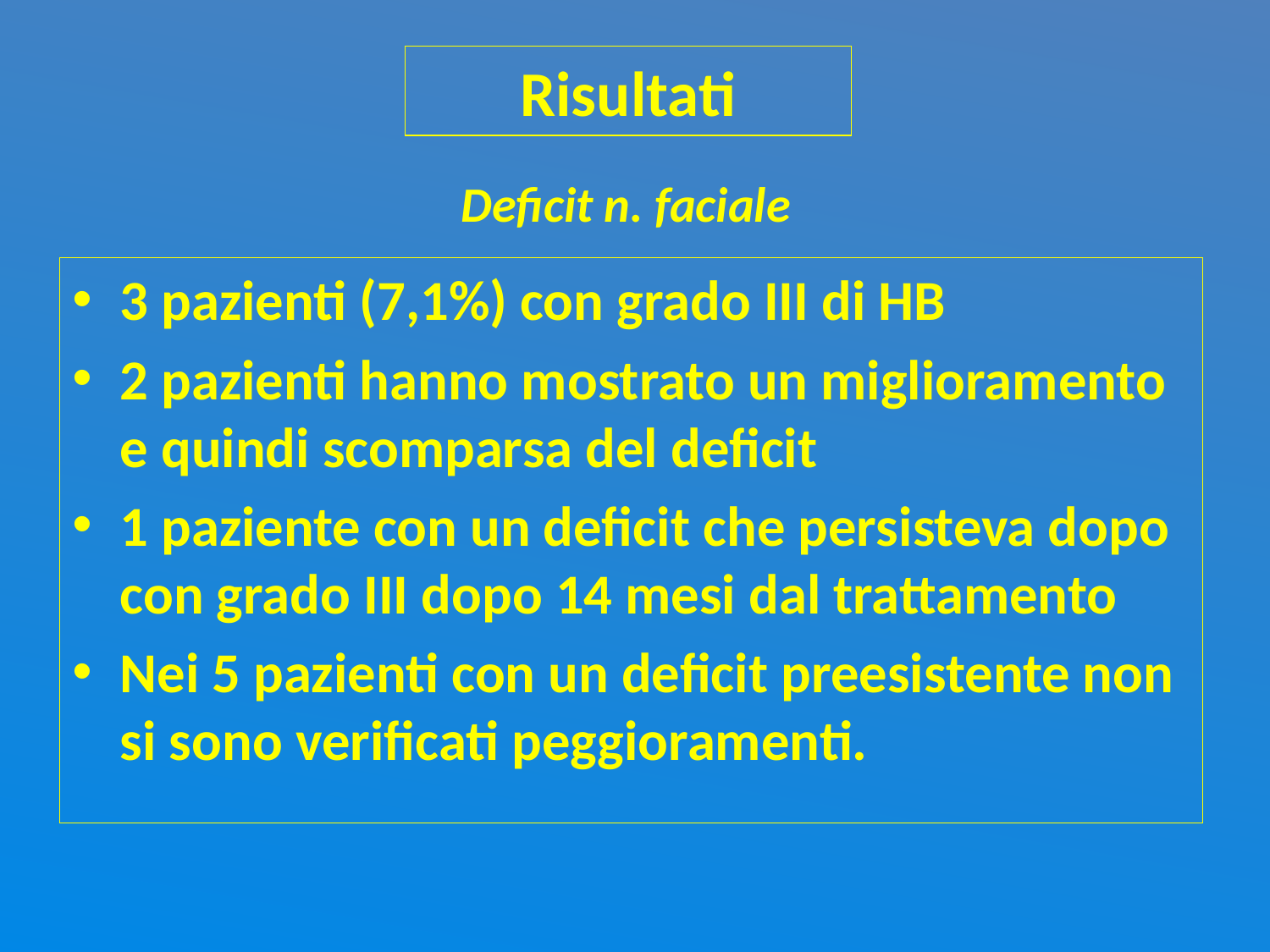

# Risultati
Deficit n. faciale
3 pazienti (7,1%) con grado III di HB
2 pazienti hanno mostrato un miglioramento e quindi scomparsa del deficit
1 paziente con un deficit che persisteva dopo con grado III dopo 14 mesi dal trattamento
Nei 5 pazienti con un deficit preesistente non si sono verificati peggioramenti.